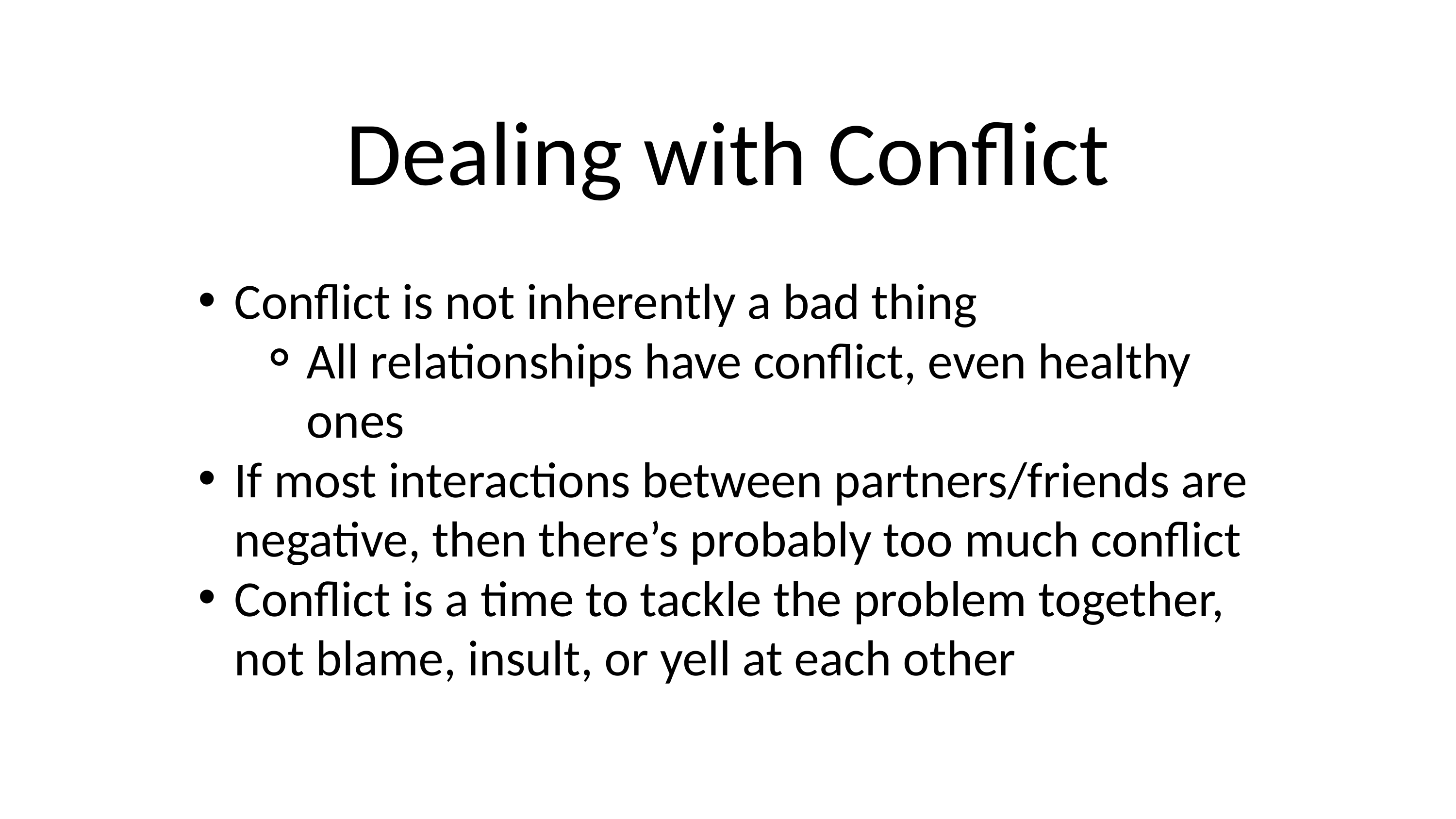

Dealing with Conflict
Conflict is not inherently a bad thing
All relationships have conflict, even healthy ones
If most interactions between partners/friends are negative, then there’s probably too much conflict
Conflict is a time to tackle the problem together, not blame, insult, or yell at each other